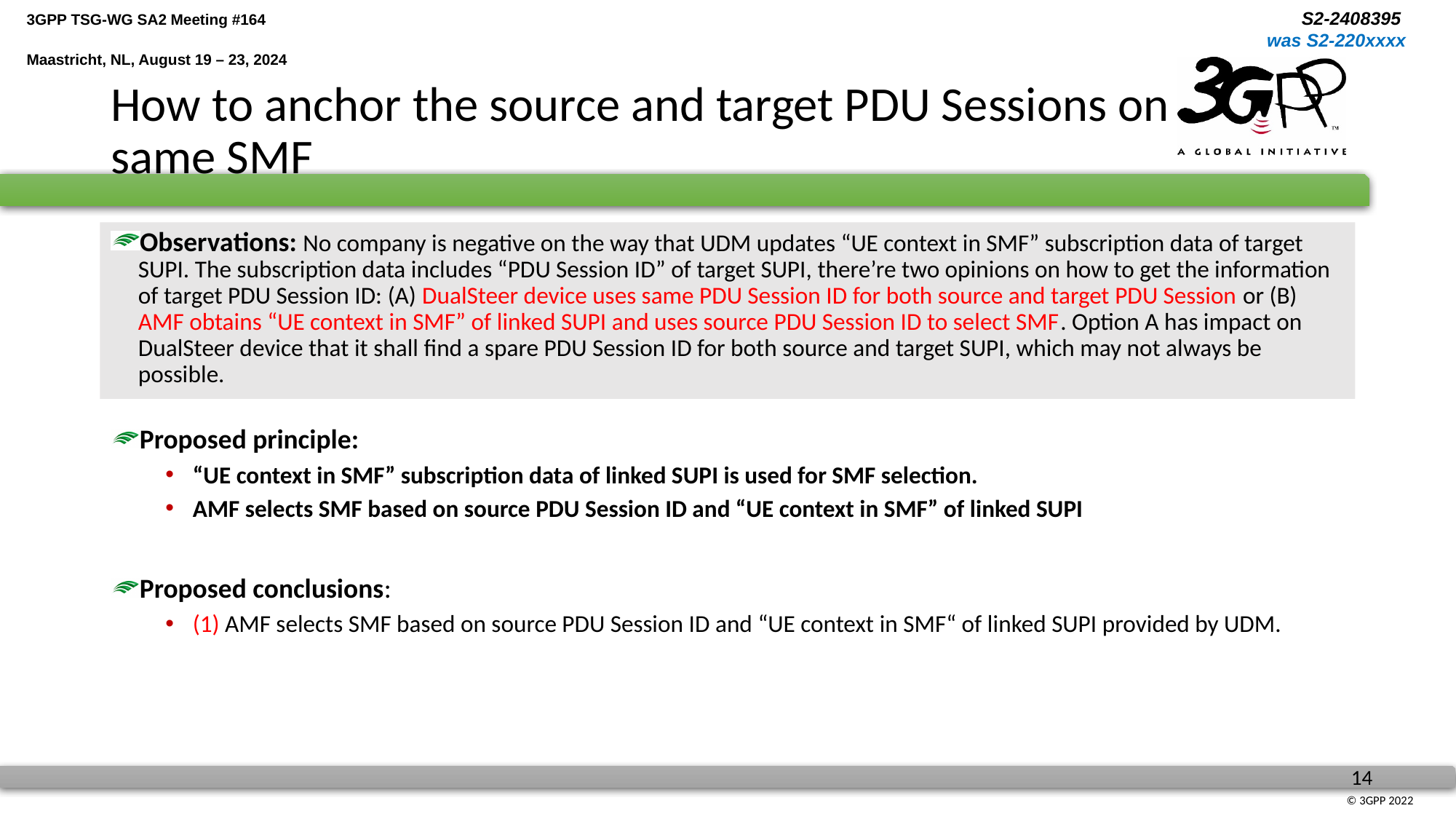

# How to anchor the source and target PDU Sessions on same SMF
Observations: No company is negative on the way that UDM updates “UE context in SMF” subscription data of target SUPI. The subscription data includes “PDU Session ID” of target SUPI, there’re two opinions on how to get the information of target PDU Session ID: (A) DualSteer device uses same PDU Session ID for both source and target PDU Session or (B) AMF obtains “UE context in SMF” of linked SUPI and uses source PDU Session ID to select SMF. Option A has impact on DualSteer device that it shall find a spare PDU Session ID for both source and target SUPI, which may not always be possible.
Proposed principle:
“UE context in SMF” subscription data of linked SUPI is used for SMF selection.
AMF selects SMF based on source PDU Session ID and “UE context in SMF” of linked SUPI

Proposed conclusions:
(1) AMF selects SMF based on source PDU Session ID and “UE context in SMF“ of linked SUPI provided by UDM.